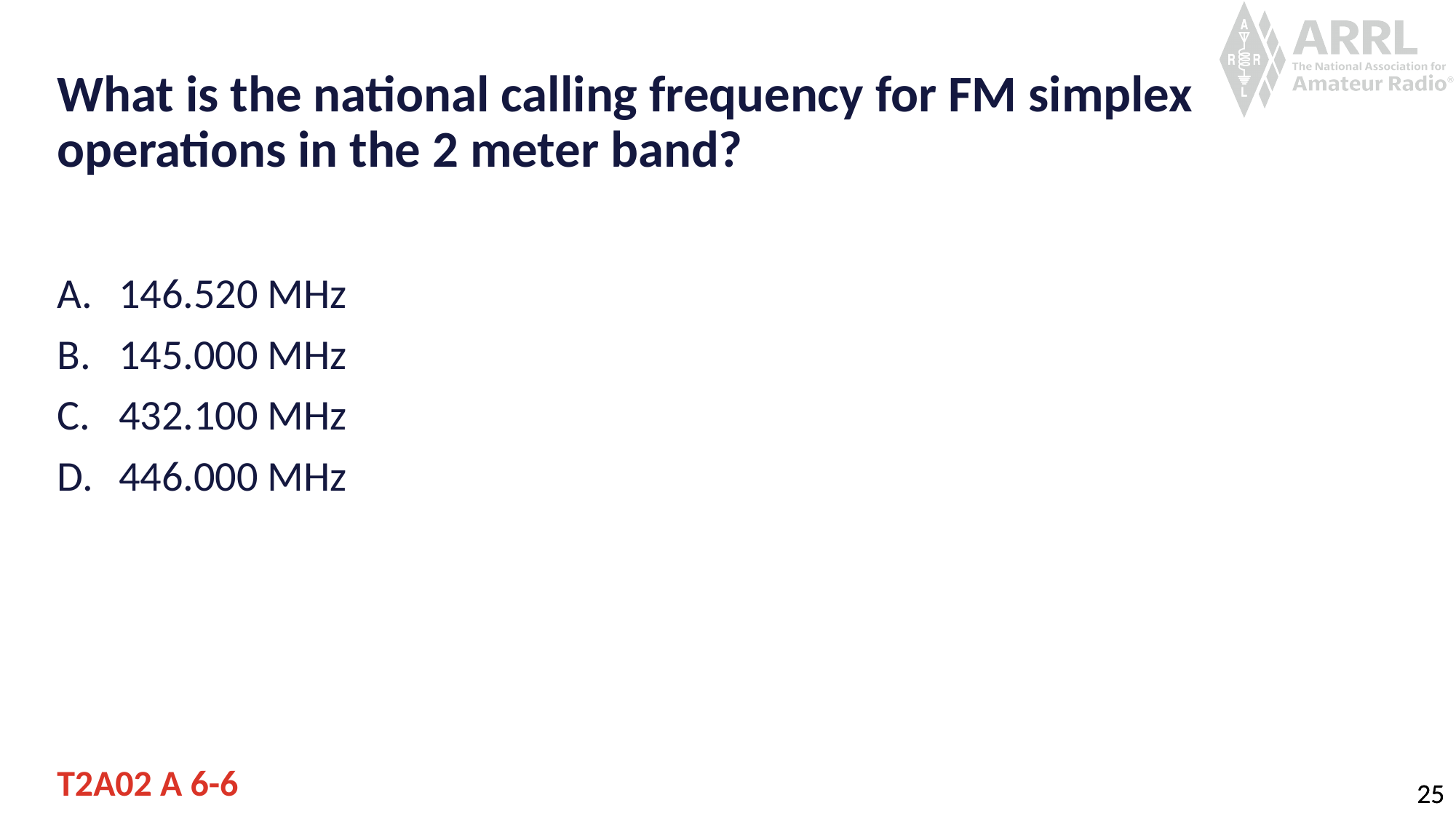

# What is the national calling frequency for FM simplex operations in the 2 meter band?
146.520 MHz
145.000 MHz
432.100 MHz
446.000 MHz
T2A02 A 6-6